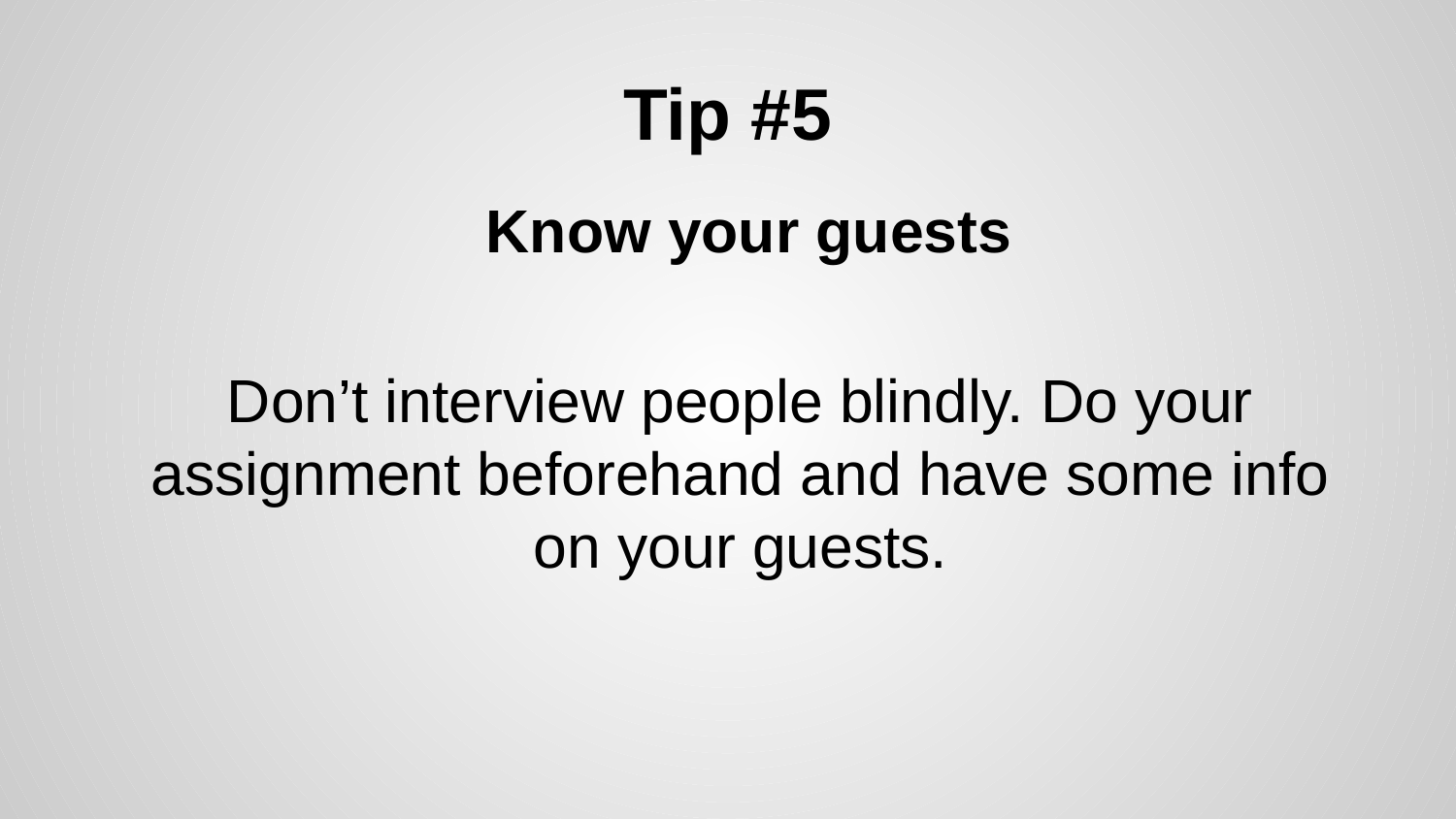

# Tip #5
 Know your guests

Don’t interview people blindly. Do your assignment beforehand and have some info on your guests.